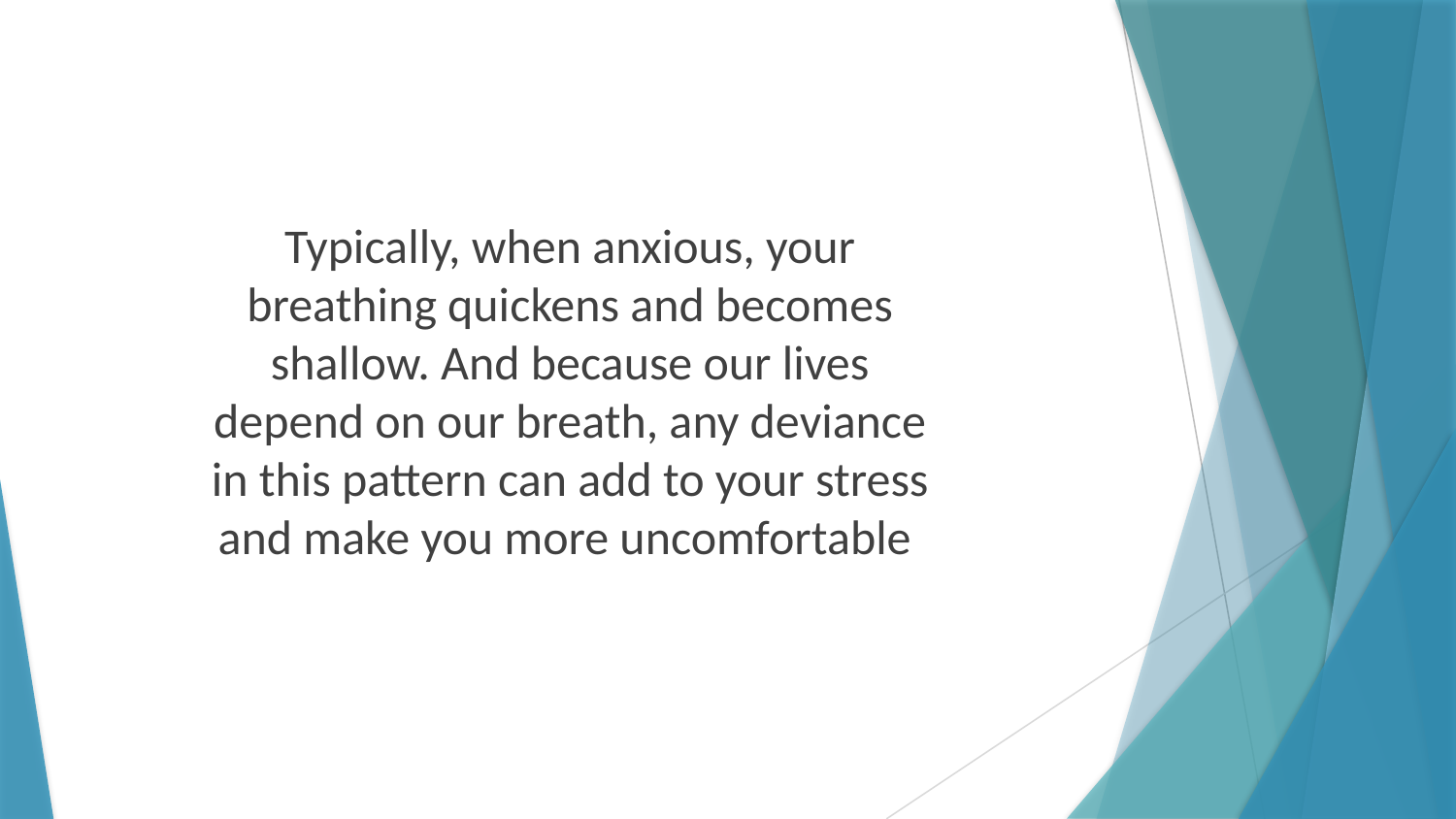

Typically, when anxious, your breathing quickens and becomes shallow. And because our lives depend on our breath, any deviance in this pattern can add to your stress and make you more uncomfortable